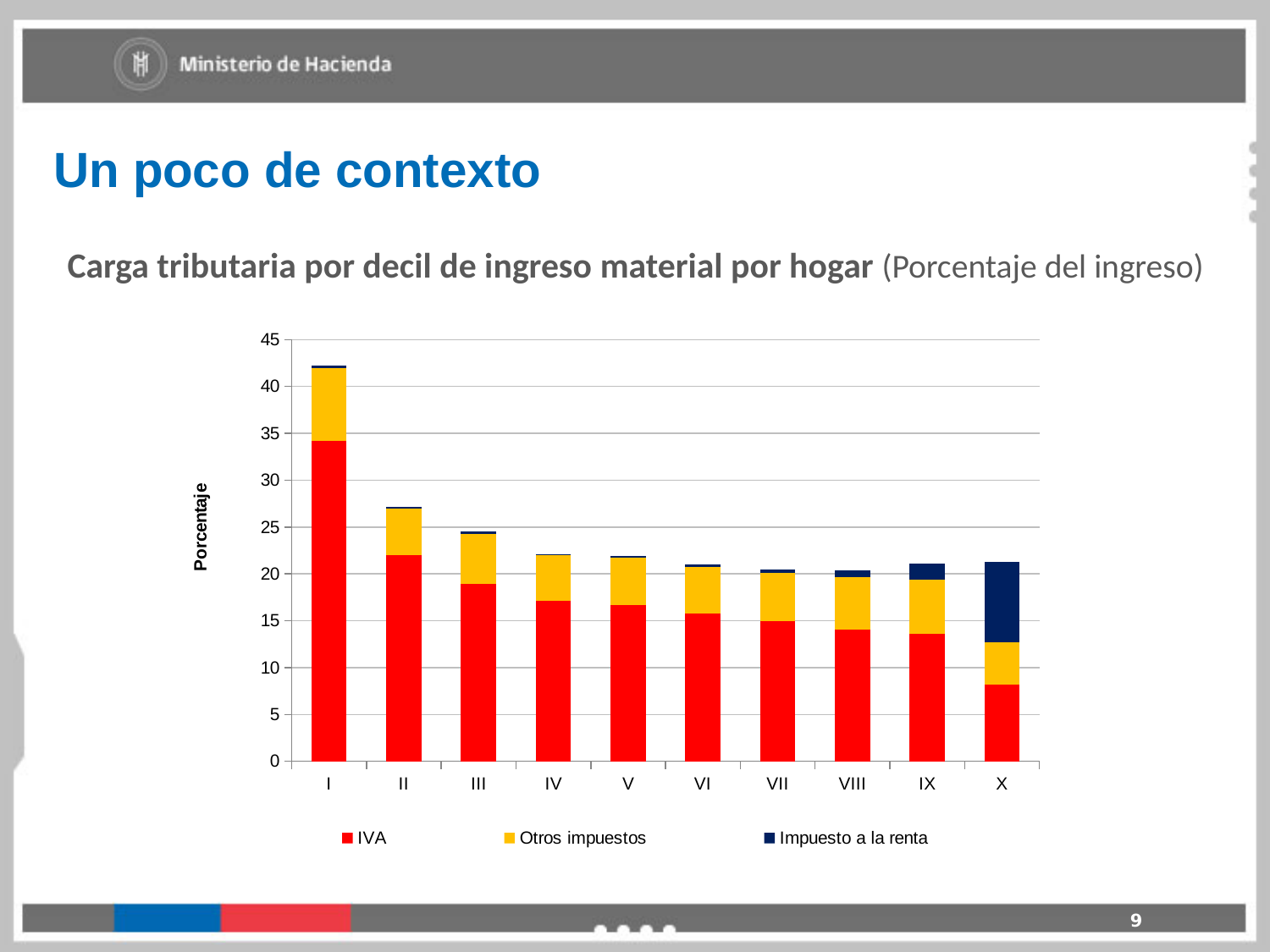

Un poco de contexto
Carga tributaria por decil de ingreso material por hogar (Porcentaje del ingreso)

### Chart

| Category | IVA | Otros impuestos | Impuesto a la renta |
|---|---|---|---|
| I | 34.21 | 7.76 | 0.29000000000000026 |
| II | 22.0 | 5.01 | 0.18000000000000013 |
| III | 18.95 | 5.35 | 0.21000000000000013 |
| IV | 17.14 | 4.85 | 0.09000000000000002 |
| V | 16.68 | 5.09 | 0.13 |
| VI | 15.729999999999999 | 5.03 | 0.24000000000000013 |
| VII | 14.97 | 5.1499999999999995 | 0.32000000000000034 |
| VIII | 14.05 | 5.6099999999999985 | 0.7200000000000005 |
| IX | 13.57 | 5.84 | 1.6600000000000001 |
| X | 8.17 | 4.55 | 8.55 |
9